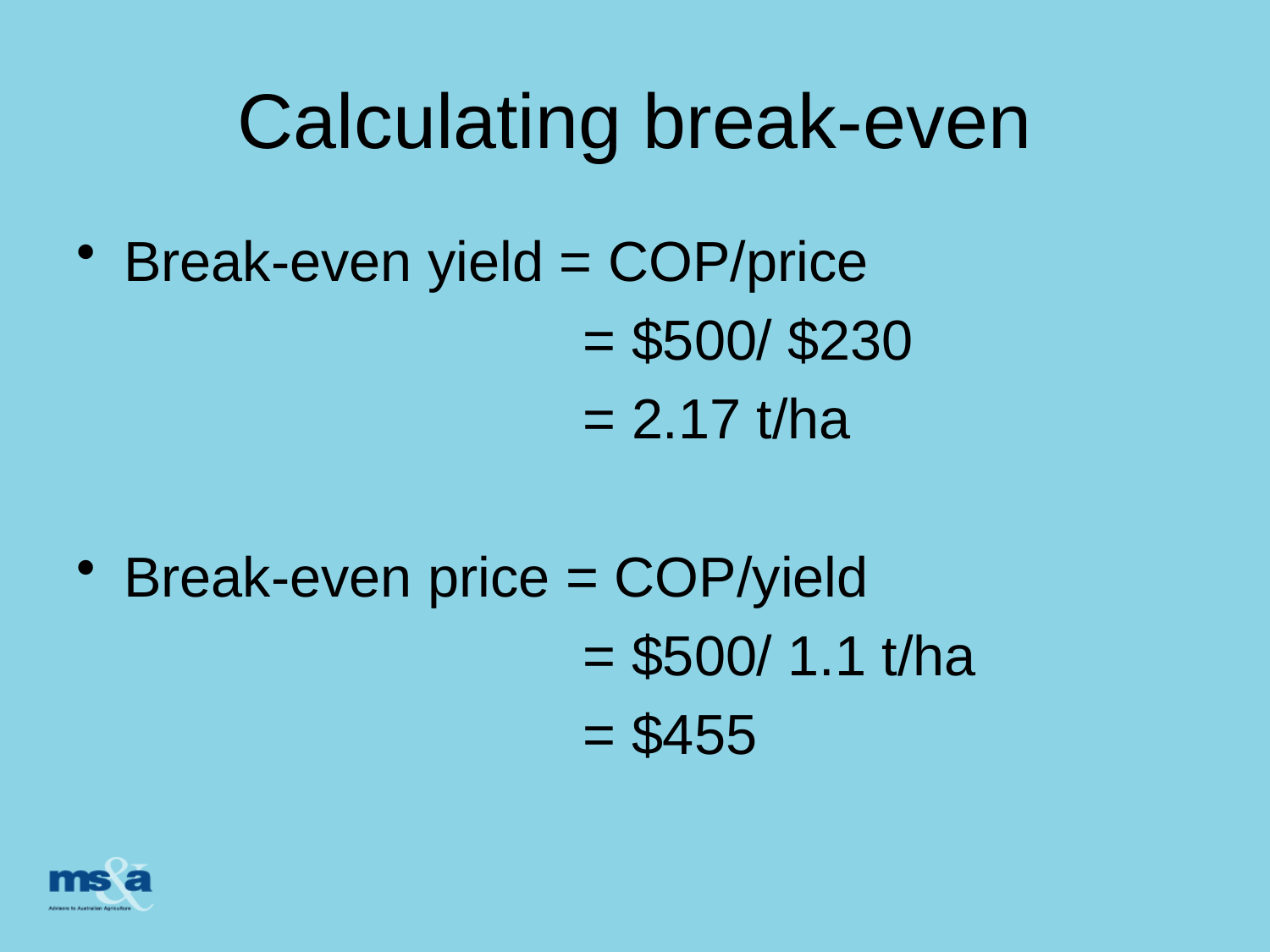

# Calculating break-even
Break-even yield = COP/price
				     = $500/ $230
				     = 2.17 t/ha

Break-even price = COP/yield
				     = $500/ 1.1 t/ha
				     = $455